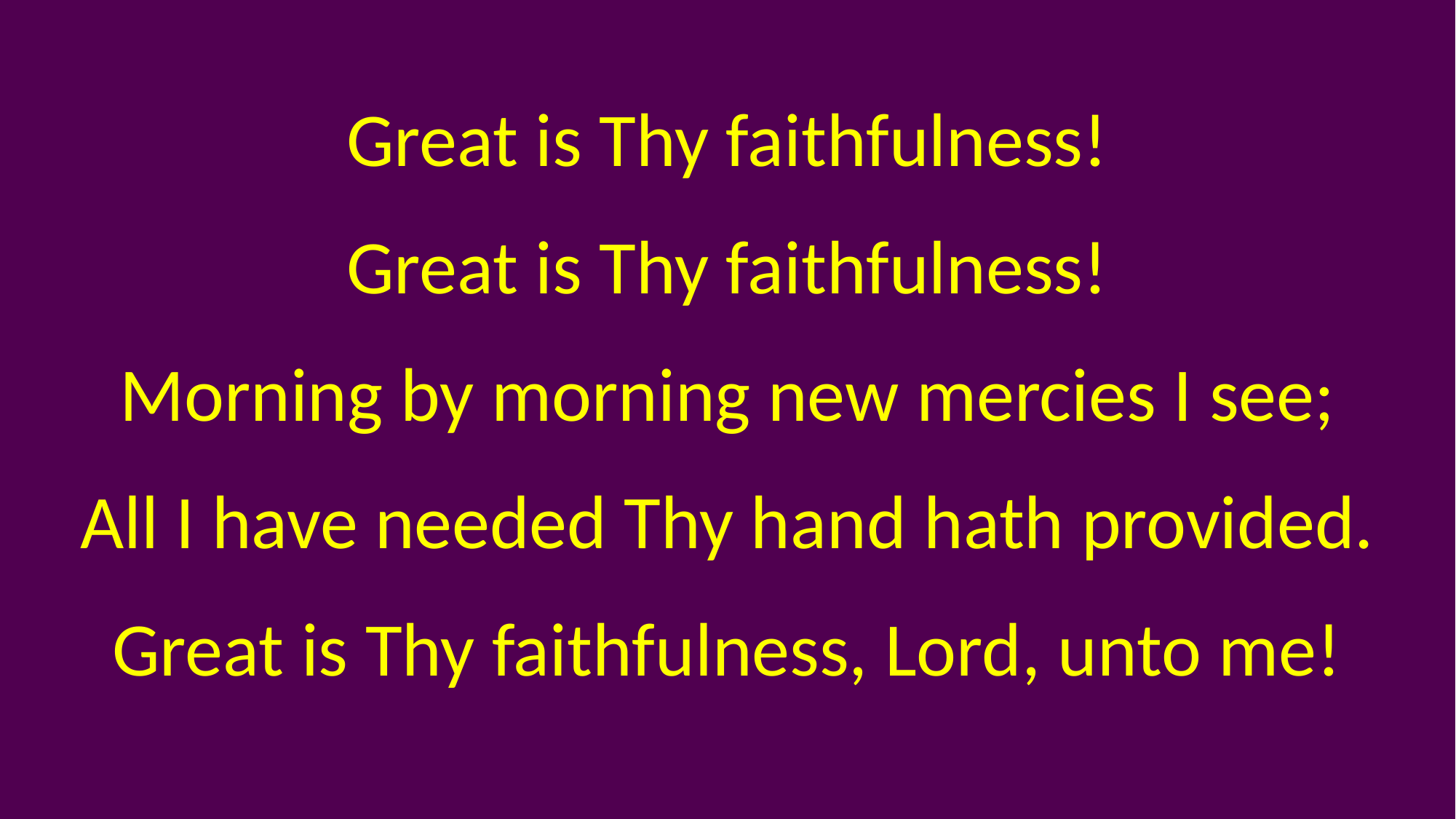

Great is Thy faithfulness!
Great is Thy faithfulness!
Morning by morning new mercies I see;
All I have needed Thy hand hath provided.
Great is Thy faithfulness, Lord, unto me!